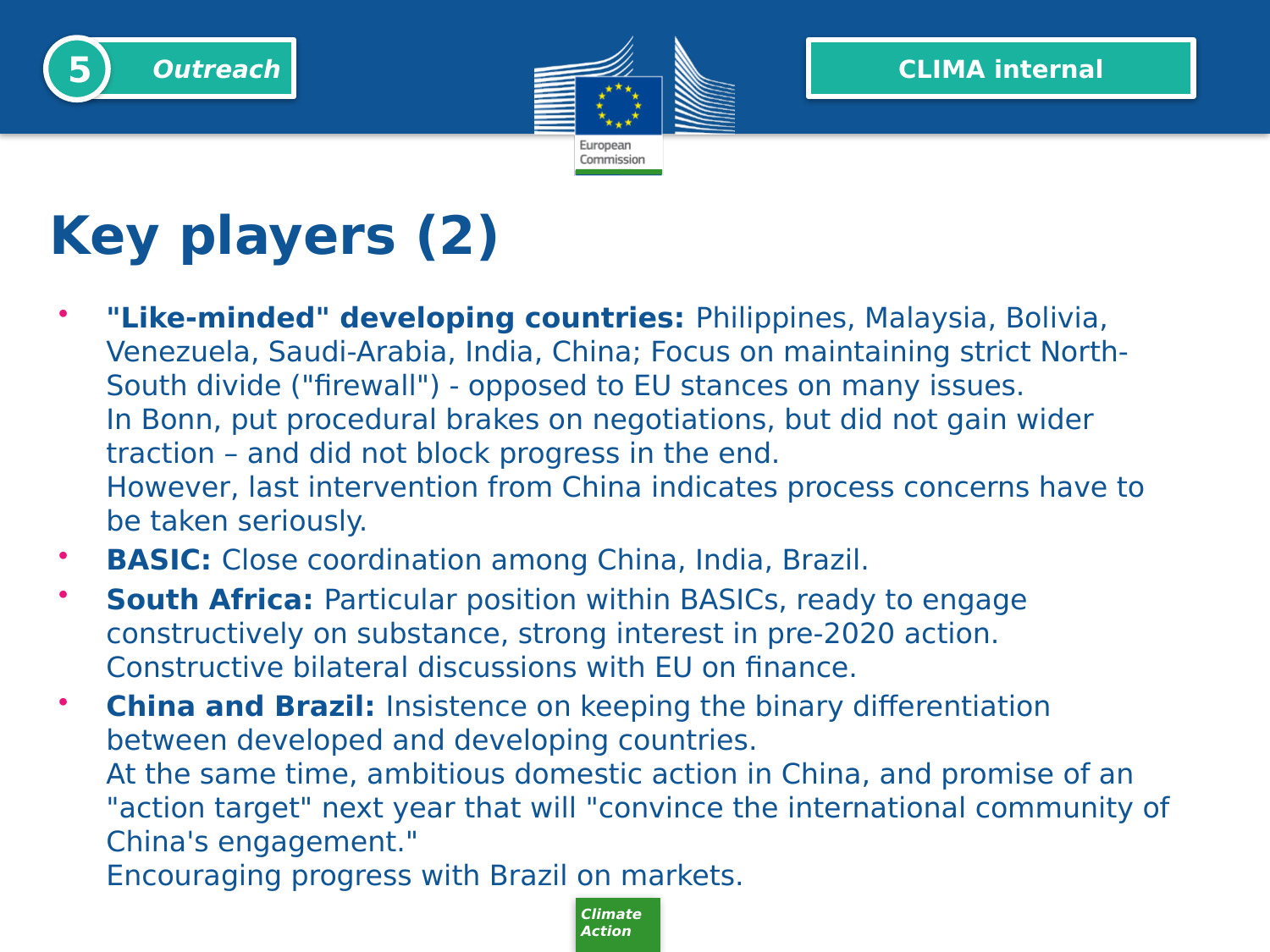

5
Outreach
CLIMA internal
# Key players (2)
"Like-minded" developing countries: Philippines, Malaysia, Bolivia, Venezuela, Saudi-Arabia, India, China; Focus on maintaining strict North-South divide ("firewall") - opposed to EU stances on many issues.
In Bonn, put procedural brakes on negotiations, but did not gain wider traction – and did not block progress in the end.
However, last intervention from China indicates process concerns have to be taken seriously.
BASIC: Close coordination among China, India, Brazil.
South Africa: Particular position within BASICs, ready to engage constructively on substance, strong interest in pre-2020 action.
Constructive bilateral discussions with EU on finance.
China and Brazil: Insistence on keeping the binary differentiation between developed and developing countries.
At the same time, ambitious domestic action in China, and promise of an "action target" next year that will "convince the international community of China's engagement."
Encouraging progress with Brazil on markets.